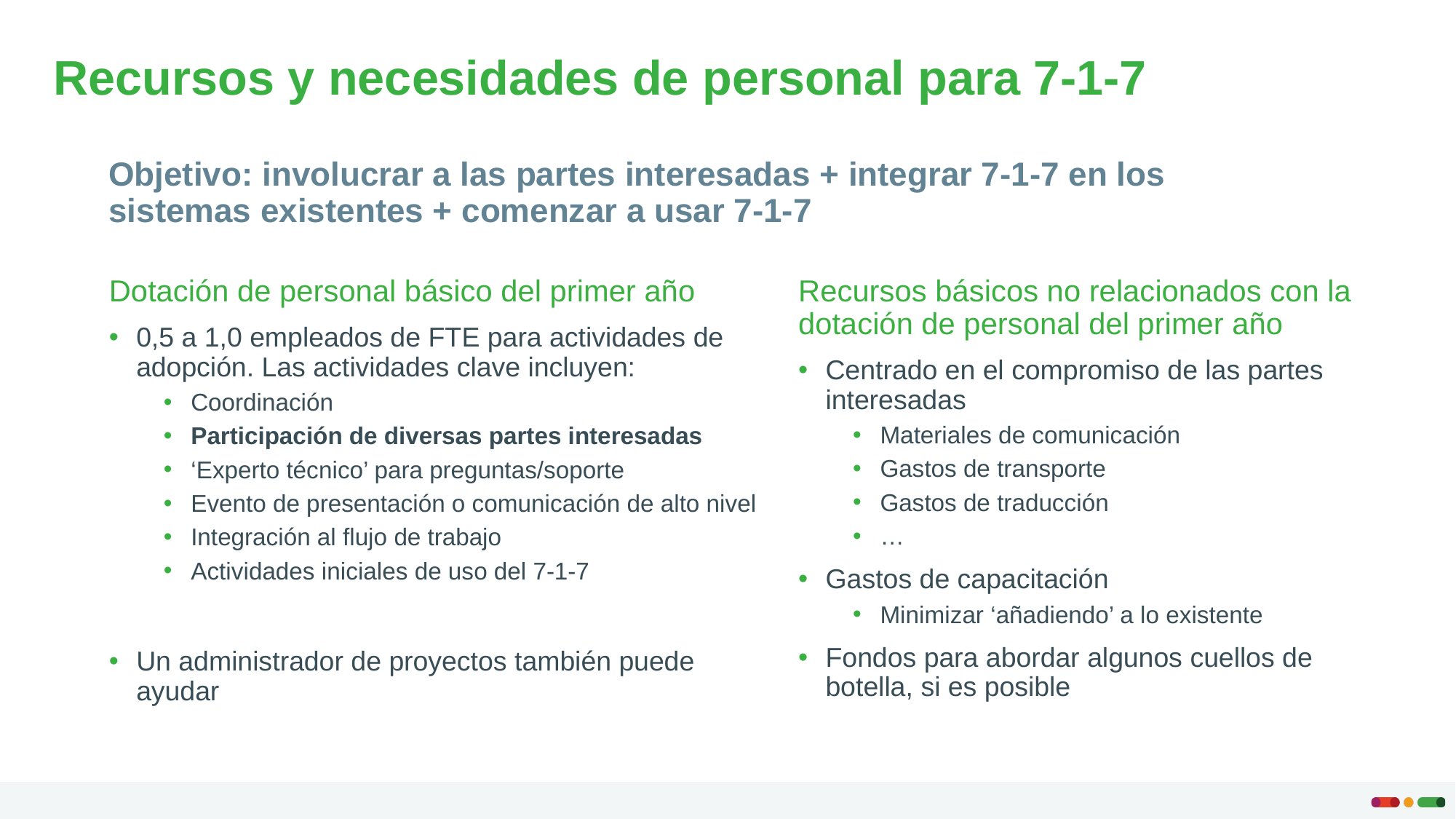

# Recursos y necesidades de personal para 7-1-7
Objetivo: involucrar a las partes interesadas + integrar 7-1-7 en los sistemas existentes + comenzar a usar 7-1-7
Dotación de personal básico del primer año
0,5 a 1,0 empleados de FTE para actividades de adopción. Las actividades clave incluyen:
Coordinación
Participación de diversas partes interesadas
‘Experto técnico’ para preguntas/soporte
Evento de presentación o comunicación de alto nivel
Integración al flujo de trabajo
Actividades iniciales de uso del 7-1-7

Un administrador de proyectos también puede ayudar

Recursos básicos no relacionados con la dotación de personal del primer año
Centrado en el compromiso de las partes interesadas
Materiales de comunicación
Gastos de transporte
Gastos de traducción
…
Gastos de capacitación
Minimizar ‘añadiendo’ a lo existente
Fondos para abordar algunos cuellos de botella, si es posible